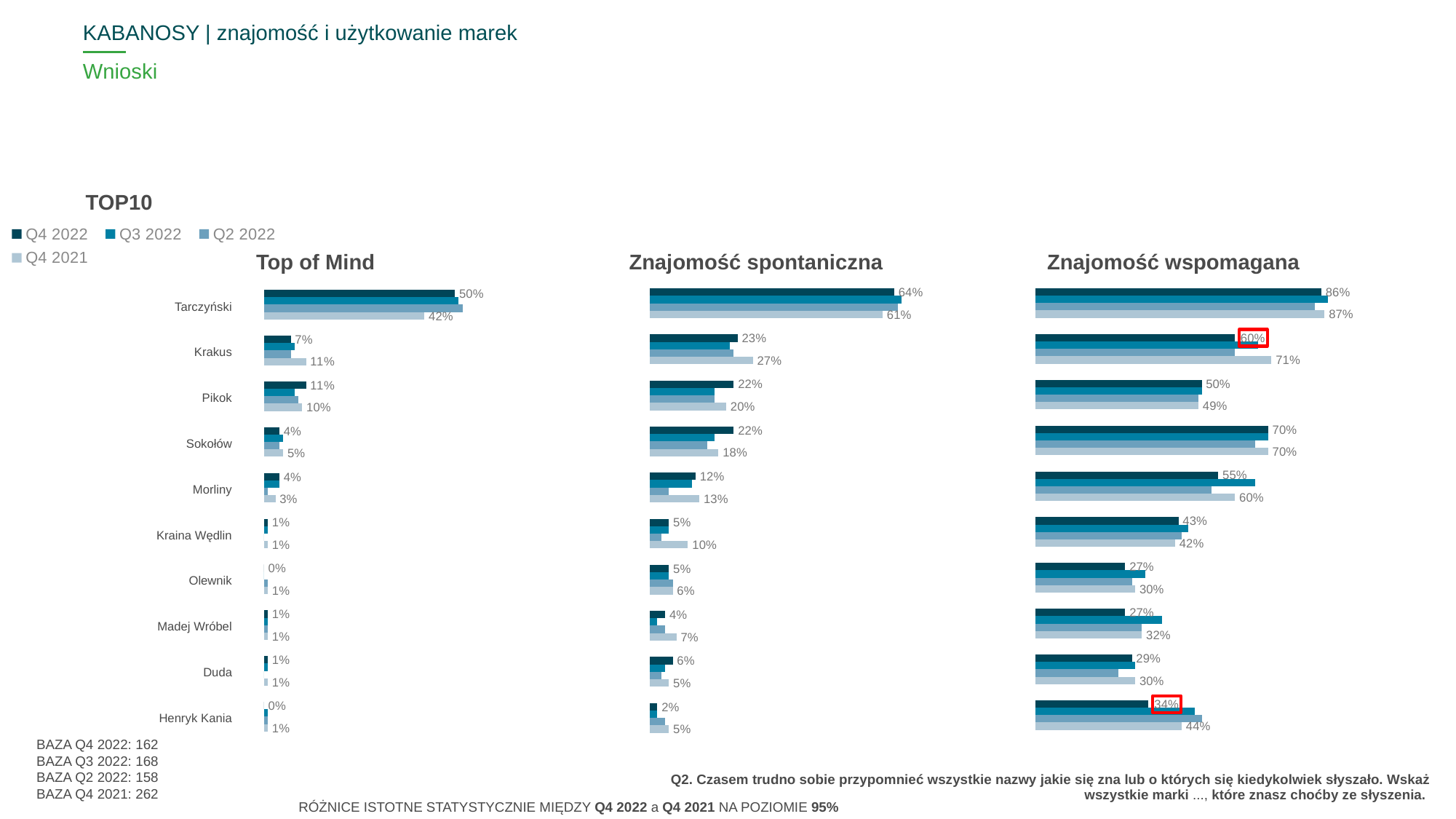

KABANOSY | znajomość i użytkowanie marek
# Wnioski
TOP10

### Chart

| Category | Q4 2022 | Q3 2022 | Q2 2022 | Q4 2021 |
|---|---|---|---|---|
|  | None | None | None | None |
|  | None | None | None | None |
|  | None | None | None | None |
|  | None | None | None | None |
|  | None | None | None | None |
|  | None | None | None | None |
|  | None | None | None | None |
Top of Mind
Znajomość spontaniczna
Znajomość wspomagana
| ^DELROW^ |
| --- |
| Tarczyński |
| Krakus |
| Pikok |
| Sokołów |
| Morliny |
| Kraina Wędlin |
| Olewnik |
| Madej Wróbel |
| Duda |
| Henryk Kania |

### Chart

| Category | Q4 2022 | Q3 2022 | Q2 2022 | Q4 2021 |
|---|---|---|---|---|
| Tarczyński | 0.5 | 0.51 | 0.52 | 0.42 |
| Krakus | 0.07 | 0.08 | 0.07 | 0.11 |
| Pikok | 0.11 | 0.08 | 0.09 | 0.1 |
| Sokołów | 0.04 | 0.05 | 0.04 | 0.05 |
| Morliny | 0.04 | 0.04 | 0.01 | 0.03 |
| Kraina Wędlin | 0.01 | 0.01 | 0.0 | 0.01 |
| Olewnik | 0.0 | 0.0 | 0.01 | 0.01 |
| Madej Wróbel | 0.01 | 0.01 | 0.01 | 0.01 |
| Duda | 0.01 | 0.01 | 0.0 | 0.01 |
| Henryk Kania | 0.0 | 0.01 | 0.01 | 0.01 |

### Chart

| Category | Q4 2022 | Q3 2022 | Q2 2022 | Q4 2021 |
|---|---|---|---|---|
| Tarczyński | 0.64 | 0.66 | 0.65 | 0.61 |
| Krakus | 0.23 | 0.21 | 0.22 | 0.27 |
| Pikok | 0.22 | 0.17 | 0.17 | 0.2 |
| Sokołów | 0.22 | 0.17 | 0.15 | 0.18 |
| Morliny | 0.12 | 0.11 | 0.05 | 0.13 |
| Kraina Wędlin | 0.05 | 0.05 | 0.03 | 0.1 |
| Olewnik | 0.05 | 0.05 | 0.06 | 0.06 |
| Madej Wróbel | 0.04 | 0.02 | 0.04 | 0.07 |
| Duda | 0.06 | 0.04 | 0.03 | 0.05 |
| Henryk Kania | 0.02 | 0.02 | 0.04 | 0.05 |

### Chart

| Category | Q4 2022 | Q3 2022 | Q2 2022 | Q4 2021 |
|---|---|---|---|---|
| Tarczyński | 0.86 | 0.88 | 0.84 | 0.87 |
| Krakus | 0.6 | 0.67 | 0.6 | 0.71 |
| Pikok | 0.5 | 0.5 | 0.49 | 0.49 |
| Sokołów | 0.7 | 0.7 | 0.66 | 0.7 |
| Morliny | 0.55 | 0.66 | 0.53 | 0.6 |
| Kraina Wędlin | 0.43 | 0.46 | 0.44 | 0.42 |
| Olewnik | 0.27 | 0.33 | 0.29 | 0.3 |
| Madej Wróbel | 0.27 | 0.38 | 0.32 | 0.32 |
| Duda | 0.29 | 0.3 | 0.25 | 0.3 |
| Henryk Kania | 0.34 | 0.48 | 0.5 | 0.44 |
BAZA Q4 2022: 162
BAZA Q3 2022: 168
BAZA Q2 2022: 158
BAZA Q4 2021: 262
Q2. Czasem trudno sobie przypomnieć wszystkie nazwy jakie się zna lub o których się kiedykolwiek słyszało. Wskaż wszystkie marki ..., które znasz choćby ze słyszenia.
RÓŻNICE ISTOTNE STATYSTYCZNIE MIĘDZY Q4 2022 a Q4 2021 NA POZIOMIE 95%